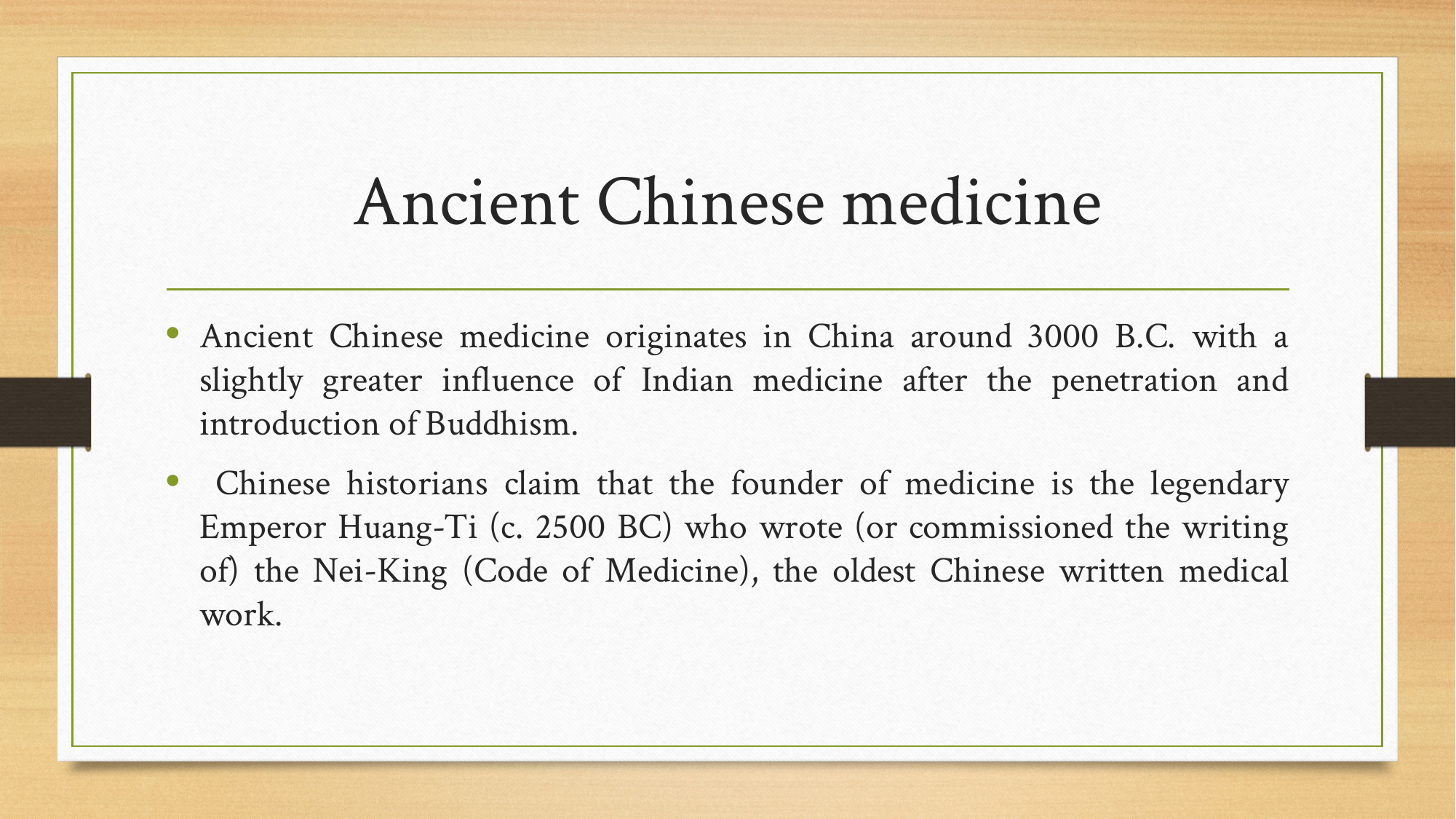

# Ancient Chinese medicine
Ancient Chinese medicine originates in China around 3000 B.C. with a slightly greater influence of Indian medicine after the penetration and introduction of Buddhism.
 Chinese historians claim that the founder of medicine is the legendary Emperor Huang-Ti (c. 2500 BC) who wrote (or commissioned the writing of) the Nei-King (Code of Medicine), the oldest Chinese written medical work.